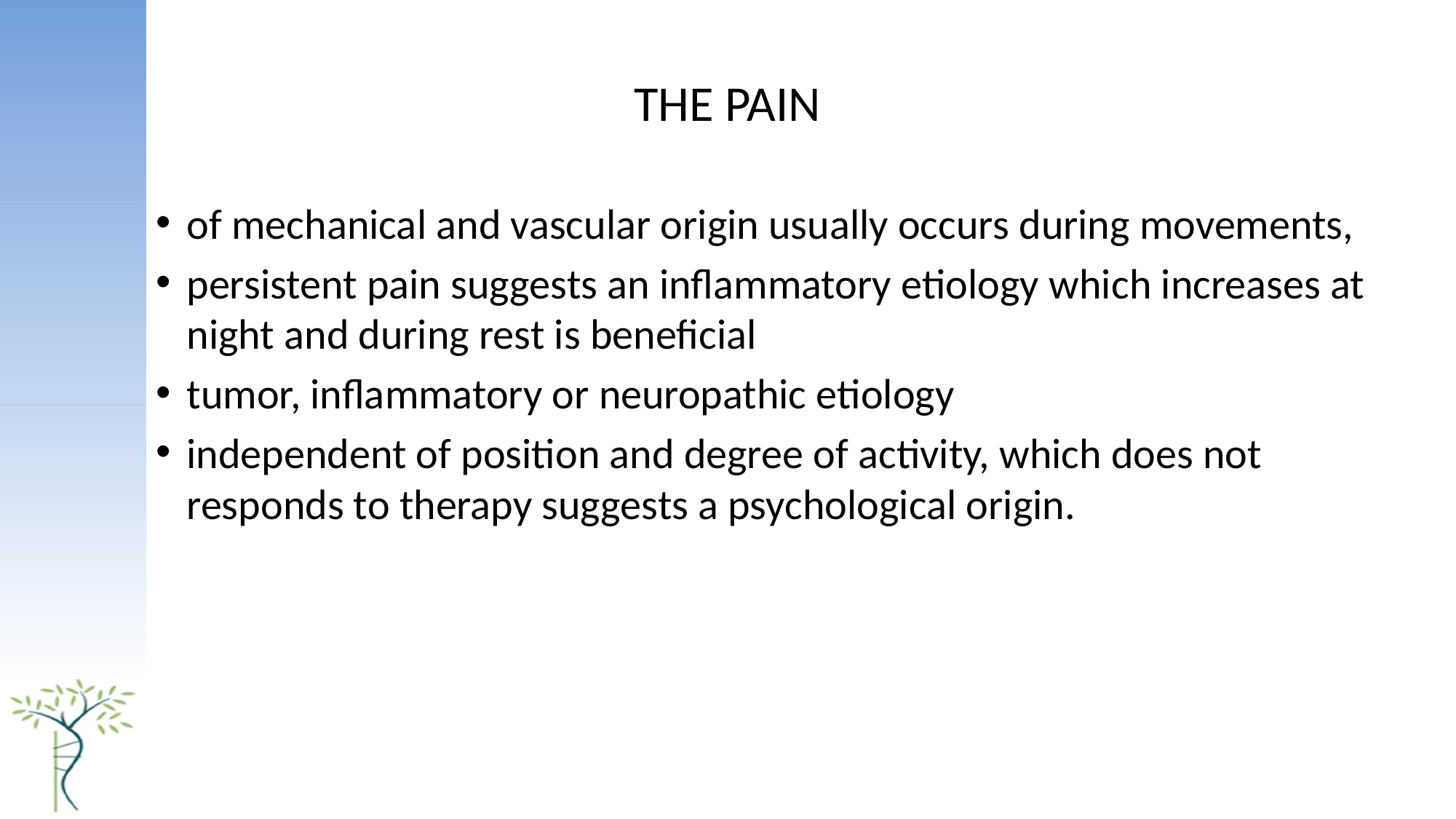

# THE PAIN
of mechanical and vascular origin usually occurs during movements,
persistent pain suggests an inflammatory etiology which increases at night and during rest is beneficial
tumor, inflammatory or neuropathic etiology
independent of position and degree of activity, which does not responds to therapy suggests a psychological origin.